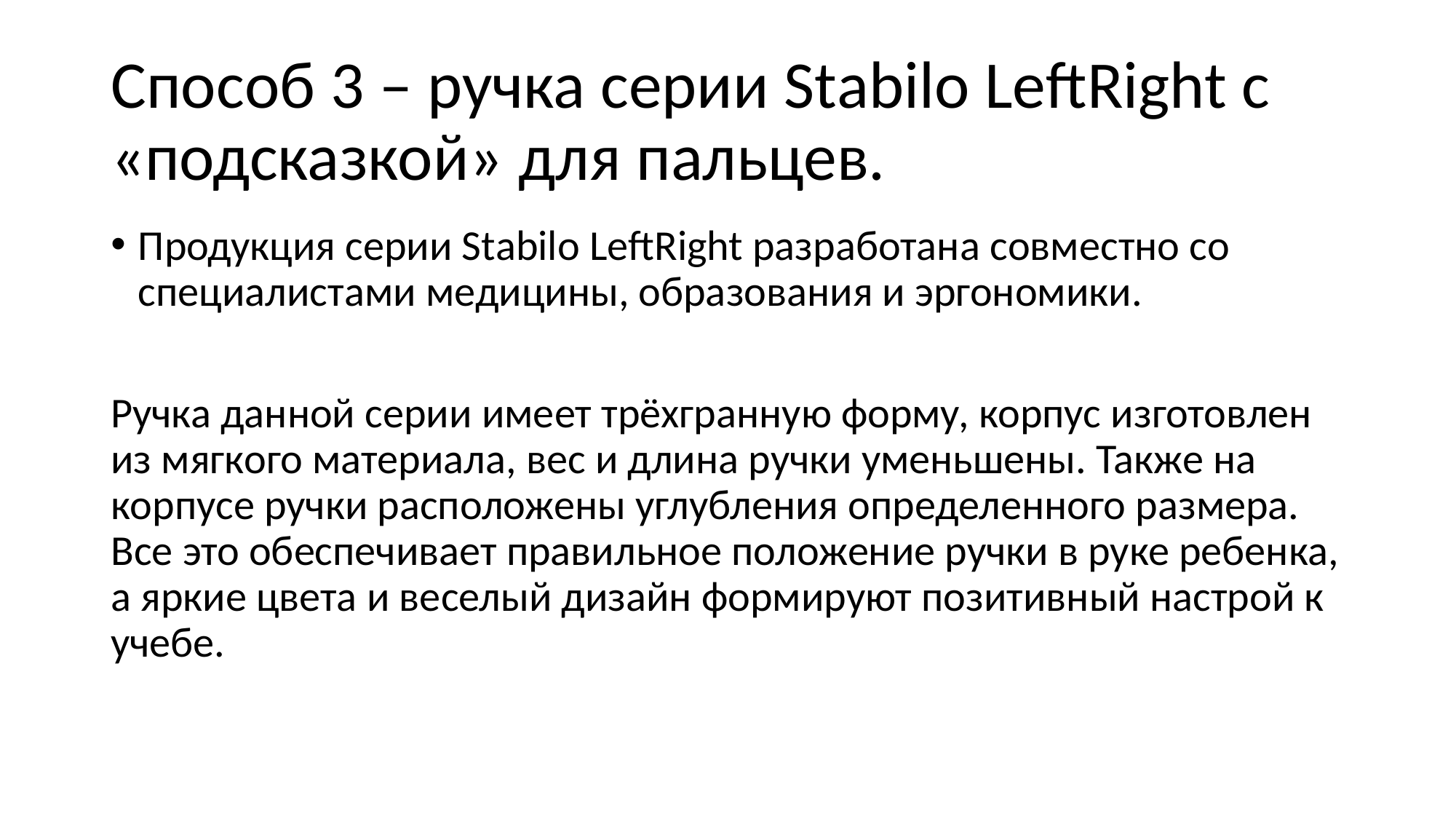

# Способ 3 – ручка серии Stаbilо LеftRight с «подсказкой» для пальцев.
Продукция серии Stаbilо LеftRight разработана совместно со специалистами медицины, образования и эргономики.

Ручка данной серии имеет трёхгранную форму, корпус изготовлен из мягкого материала, вес и длина ручки уменьшены. Также на корпусе ручки расположены углубления определенного размера. Все это обеспечивает правильное положение ручки в руке ребенка, а яркие цвета и веселый дизайн формируют позитивный настрой к учебе.